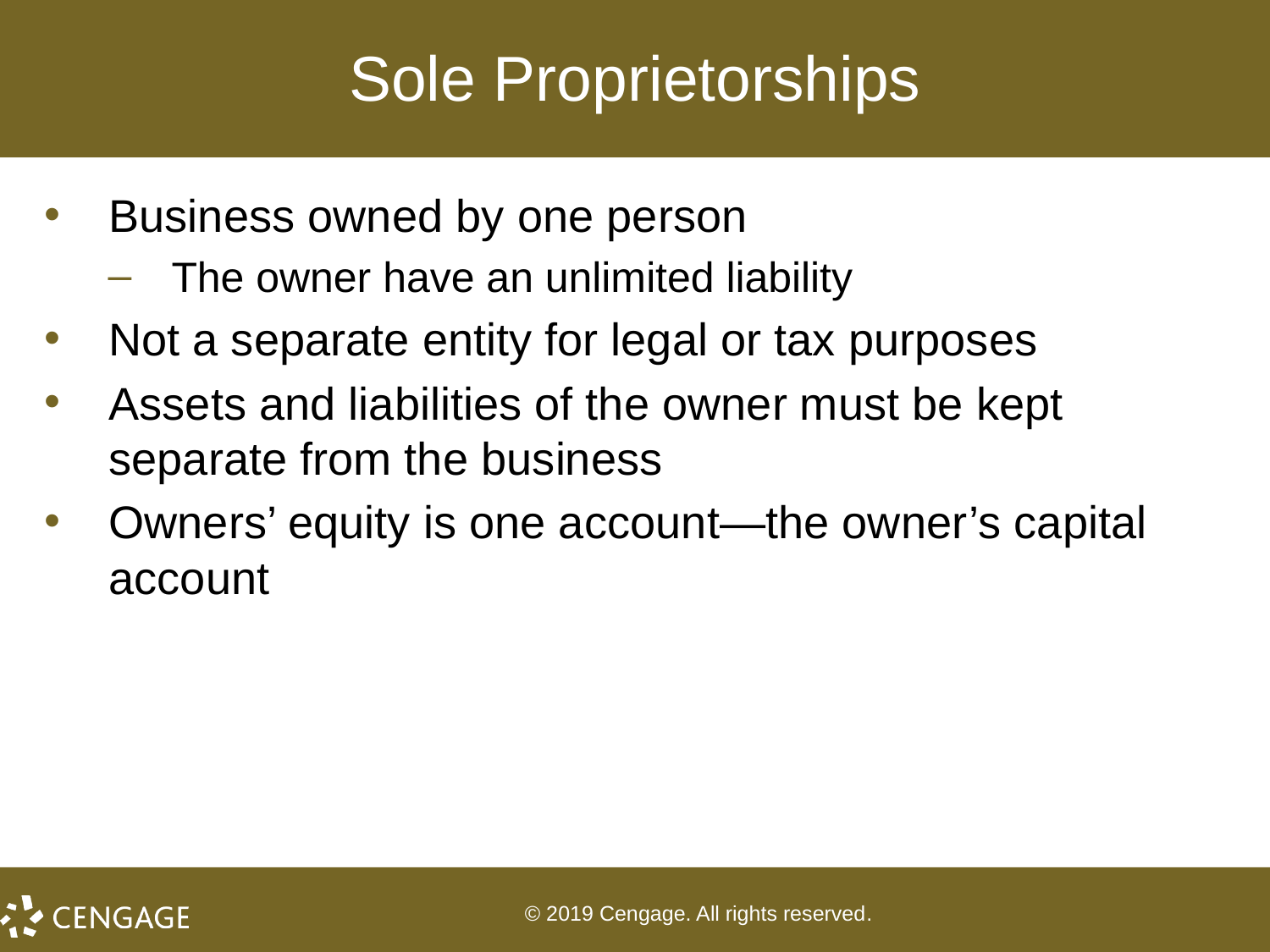

# Sole Proprietorships
Business owned by one person
The owner have an unlimited liability
Not a separate entity for legal or tax purposes
Assets and liabilities of the owner must be kept separate from the business
Owners’ equity is one account—the owner’s capital account